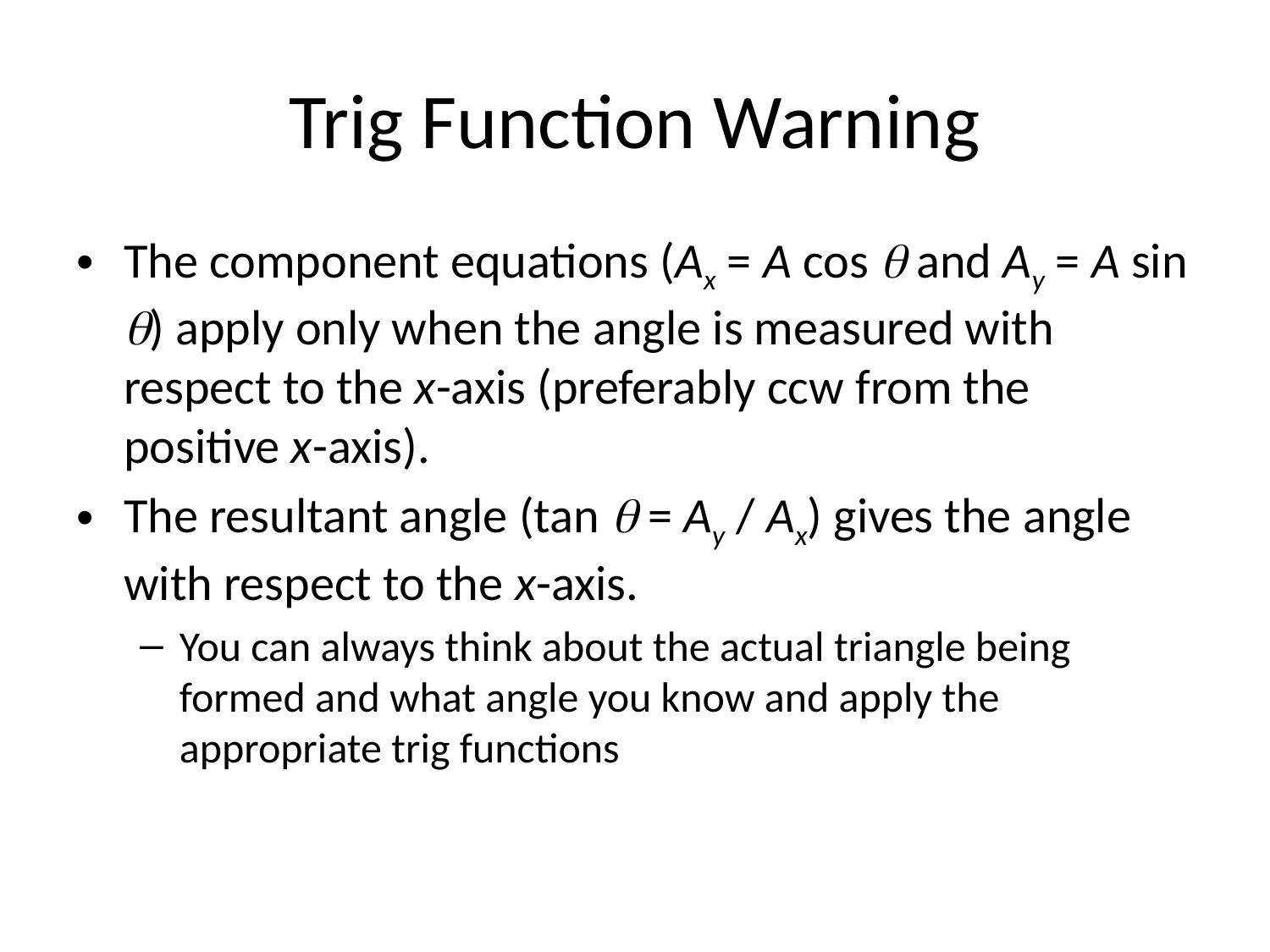

# Trig Function Warning
The component equations (Ax = A cos θ and Ay = A sin θ) apply only when the angle is measured with respect to the x-axis (preferably ccw from the positive x-axis).
The resultant angle (tan θ = Ay / Ax) gives the angle with respect to the x-axis.
You can always think about the actual triangle being formed and what angle you know and apply the appropriate trig functions